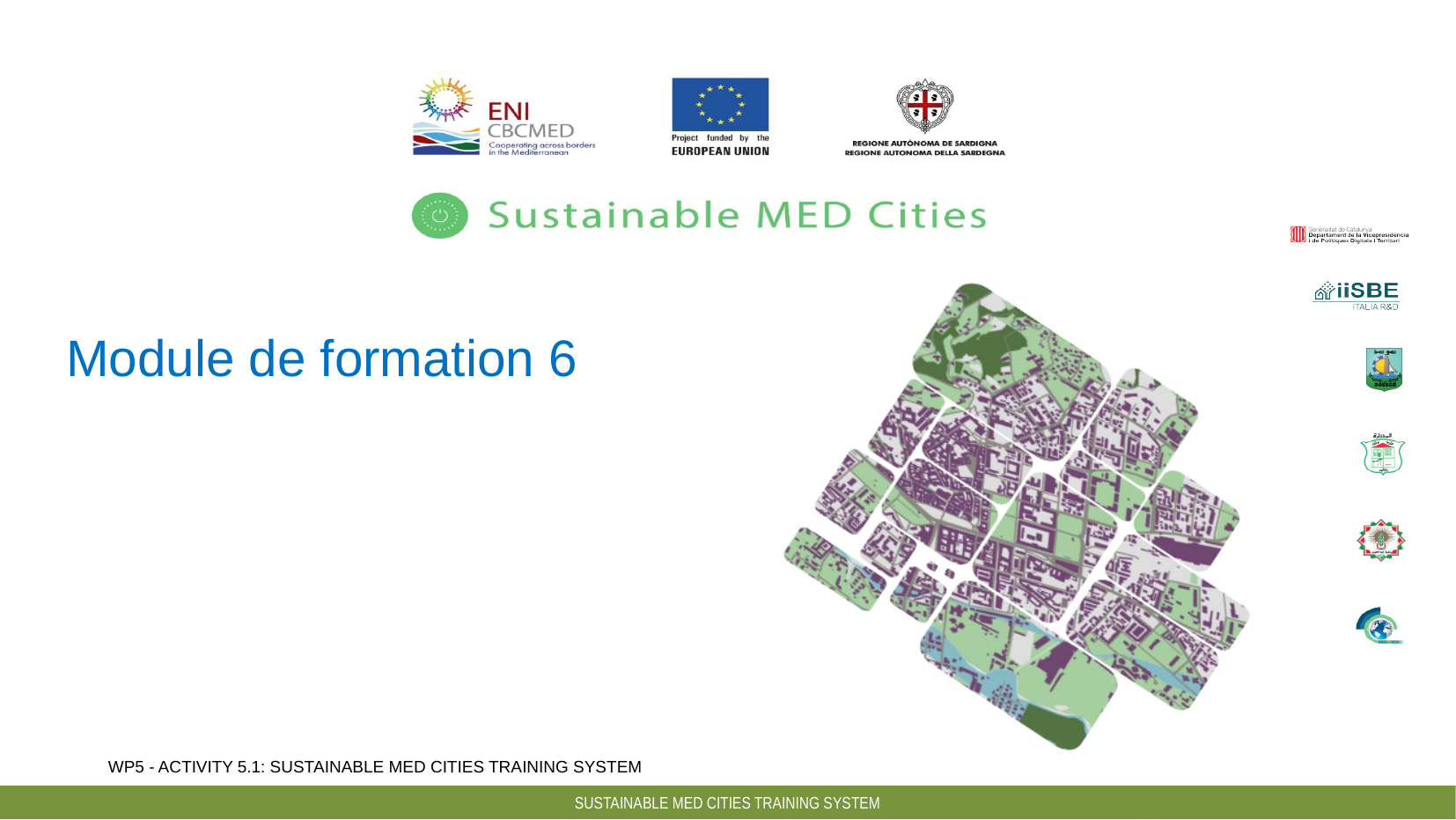

Module de formation 6
Présentation des études de cas :
MOUKHTARA - Liban